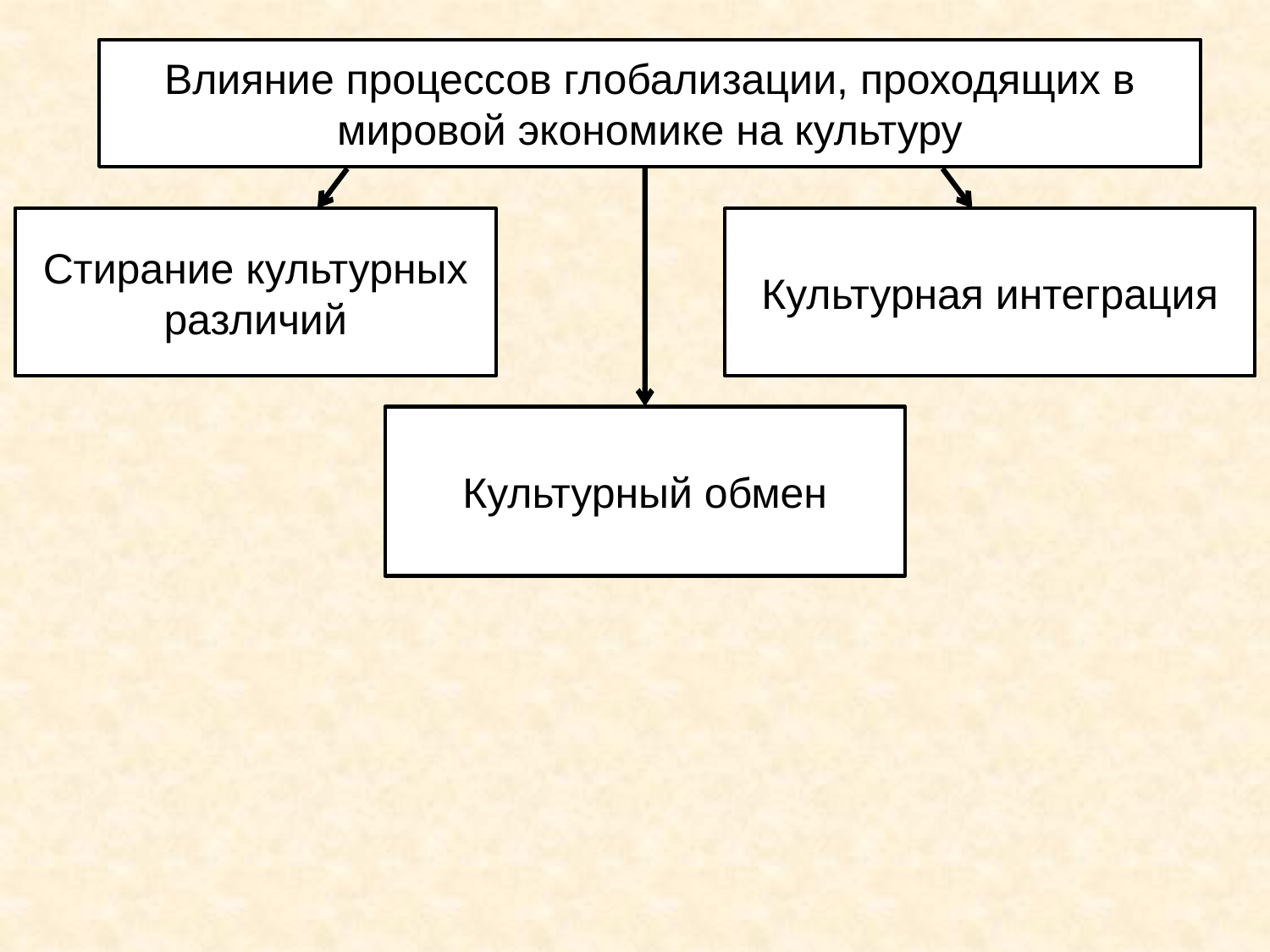

Влияние процессов глобализации, проходящих в мировой экономике на культуру
Стирание культурных различий
Культурная интеграция
Культурный обмен